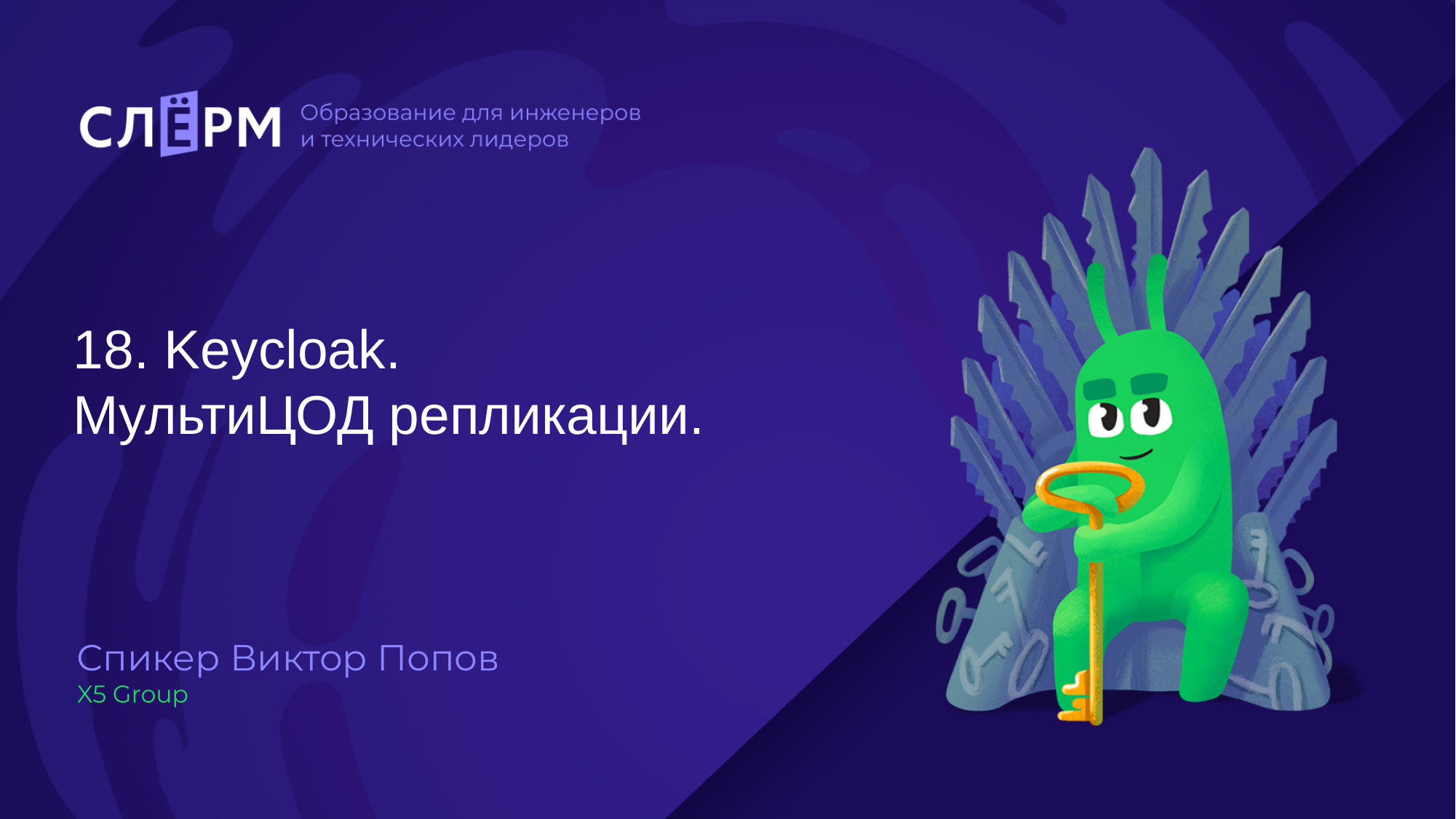

# 18. Keycloak. МультиЦОД репликации.
Спикер Виктор Попов
X5 Group